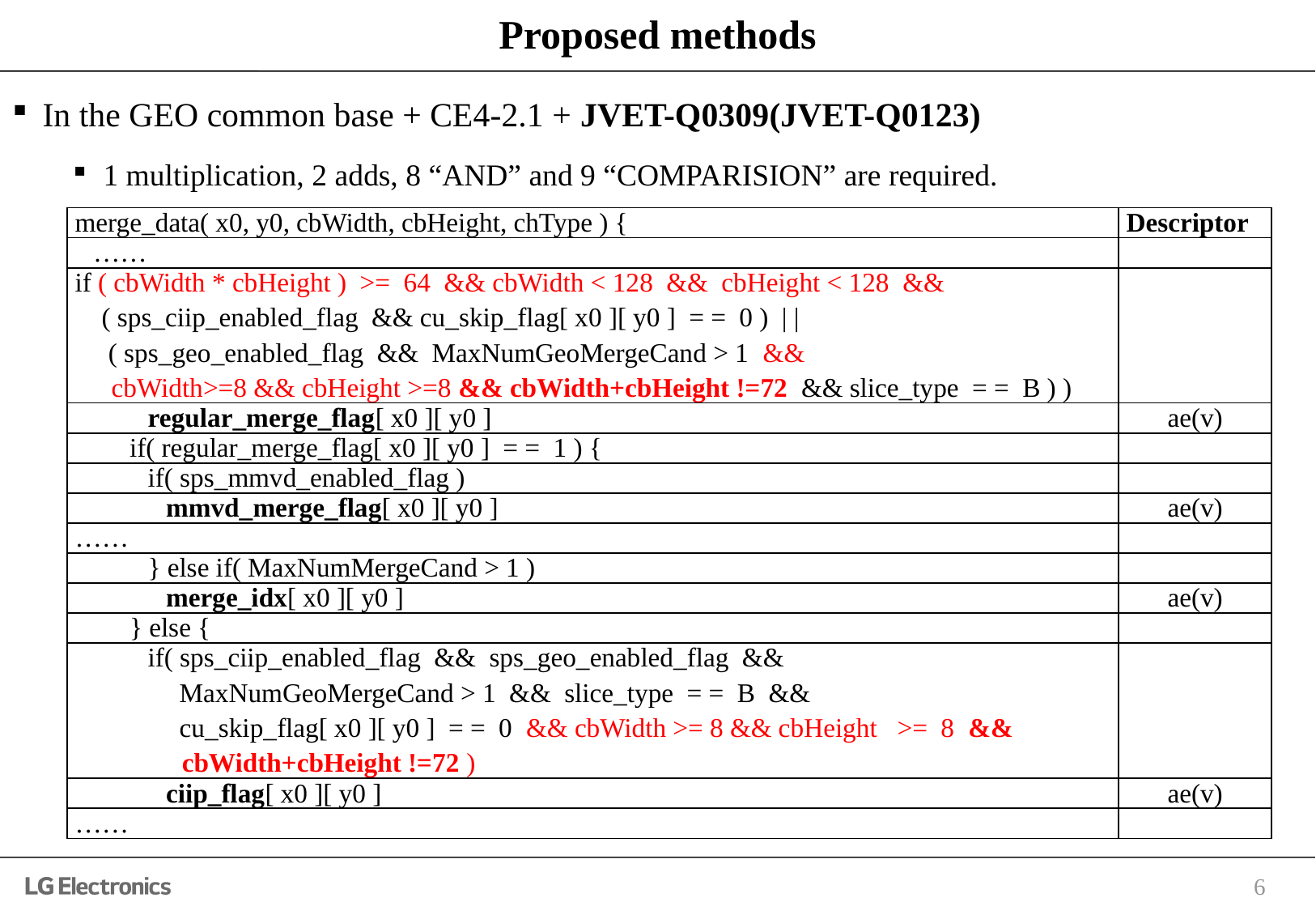

# Proposed methods
In the GEO common base + CE4-2.1 + JVET-Q0309(JVET-Q0123)
1 multiplication, 2 adds, 8 “AND” and 9 “COMPARISION” are required.

| merge\_data( x0, y0, cbWidth, cbHeight, chType ) { | Descriptor |
| --- | --- |
| …… |  |
| if ( cbWidth \* cbHeight ) >= 64 && cbWidth < 128 && cbHeight < 128 && ( sps\_ciip\_enabled\_flag && cu\_skip\_flag[ x0 ][ y0 ] = = 0 ) | | ( sps\_geo\_enabled\_flag && MaxNumGeoMergeCand > 1 && cbWidth>=8 && cbHeight >=8 && cbWidth+cbHeight !=72 && slice\_type = = B ) ) |  |
| regular\_merge\_flag[ x0 ][ y0 ] | ae(v) |
| if( regular\_merge\_flag[ x0 ][ y0 ] = = 1 ) { |  |
| if( sps\_mmvd\_enabled\_flag ) |  |
| mmvd\_merge\_flag[ x0 ][ y0 ] | ae(v) |
| …… |  |
| } else if( MaxNumMergeCand > 1 ) |  |
| merge\_idx[ x0 ][ y0 ] | ae(v) |
| } else { |  |
| if( sps\_ciip\_enabled\_flag && sps\_geo\_enabled\_flag && MaxNumGeoMergeCand > 1 && slice\_type = = B && cu\_skip\_flag[ x0 ][ y0 ] = = 0 && cbWidth >= 8 && cbHeight >= 8 && cbWidth+cbHeight !=72 ) |  |
| ciip\_flag[ x0 ][ y0 ] | ae(v) |
| …… |  |
6